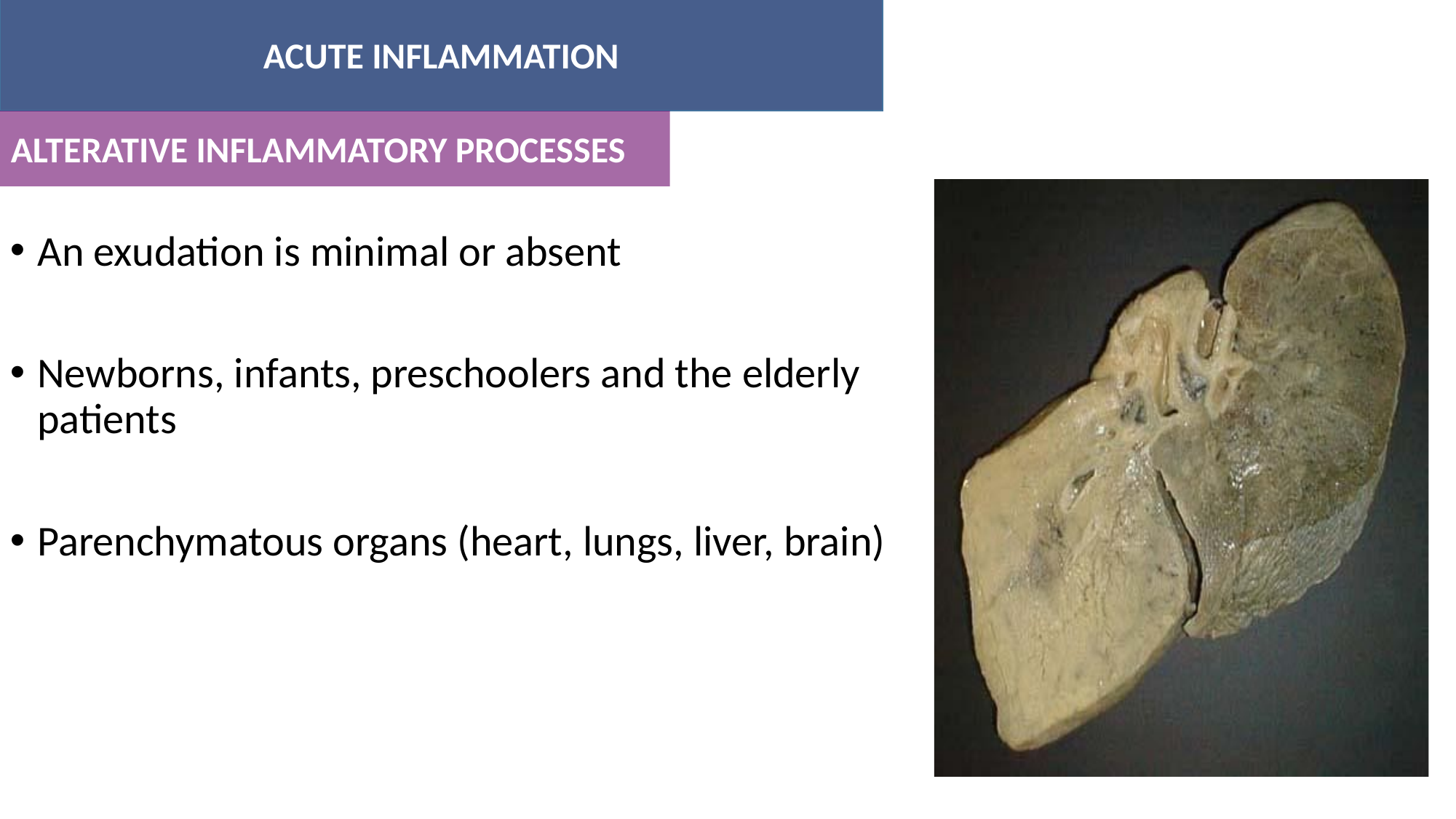

ACUTE INFLAMMATION
#
ALTERATIVE INFLAMMATORY PROCESSES

An exudation is minimal or absent

Newborns, infants, preschoolers and the elderly patients

Parenchymatous organs (heart, lungs, liver, brain)